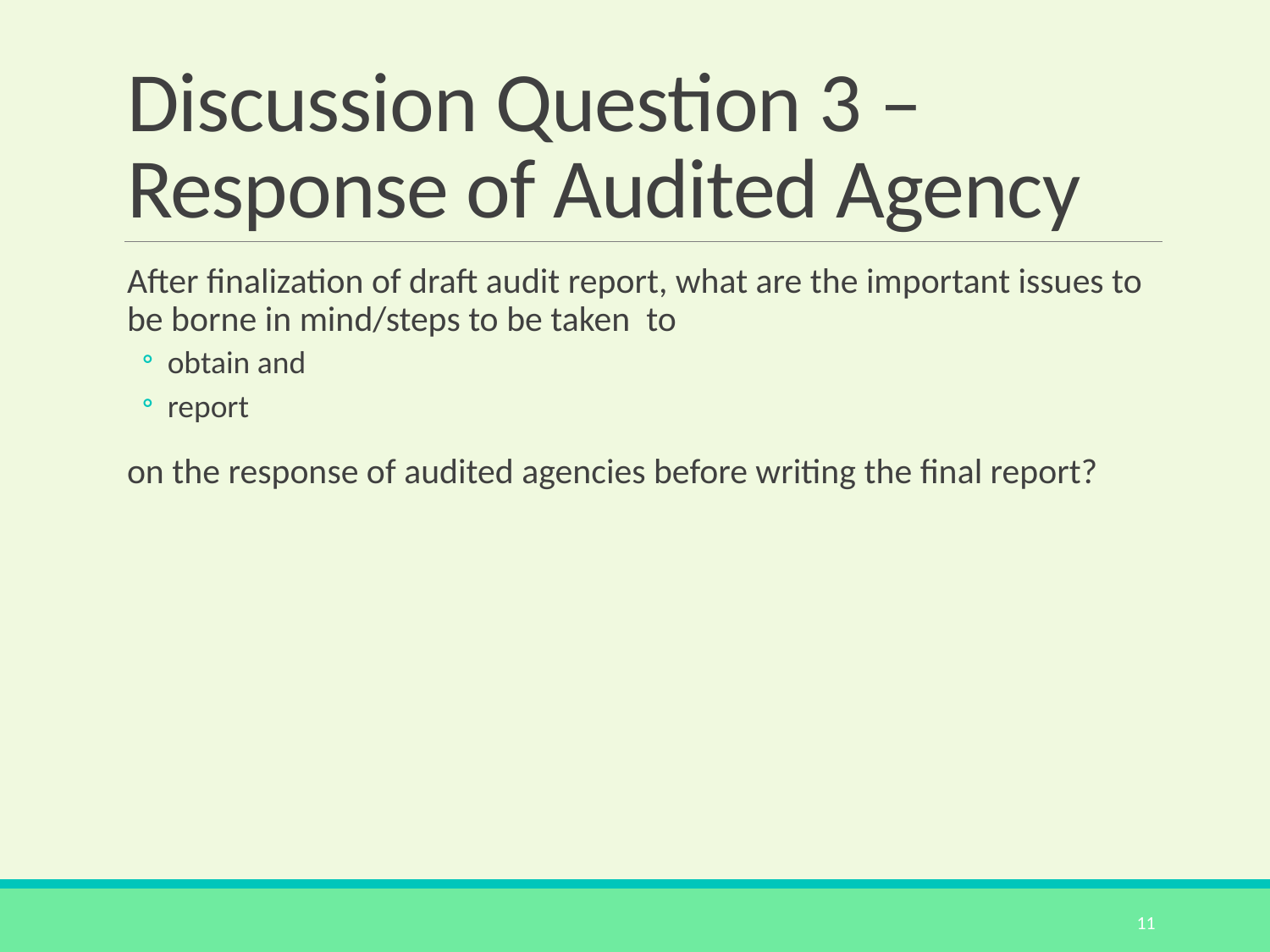

# Discussion Question 3 – Response of Audited Agency
After finalization of draft audit report, what are the important issues to be borne in mind/steps to be taken  to
obtain and
report
	on the response of audited agencies before writing the final report?
11